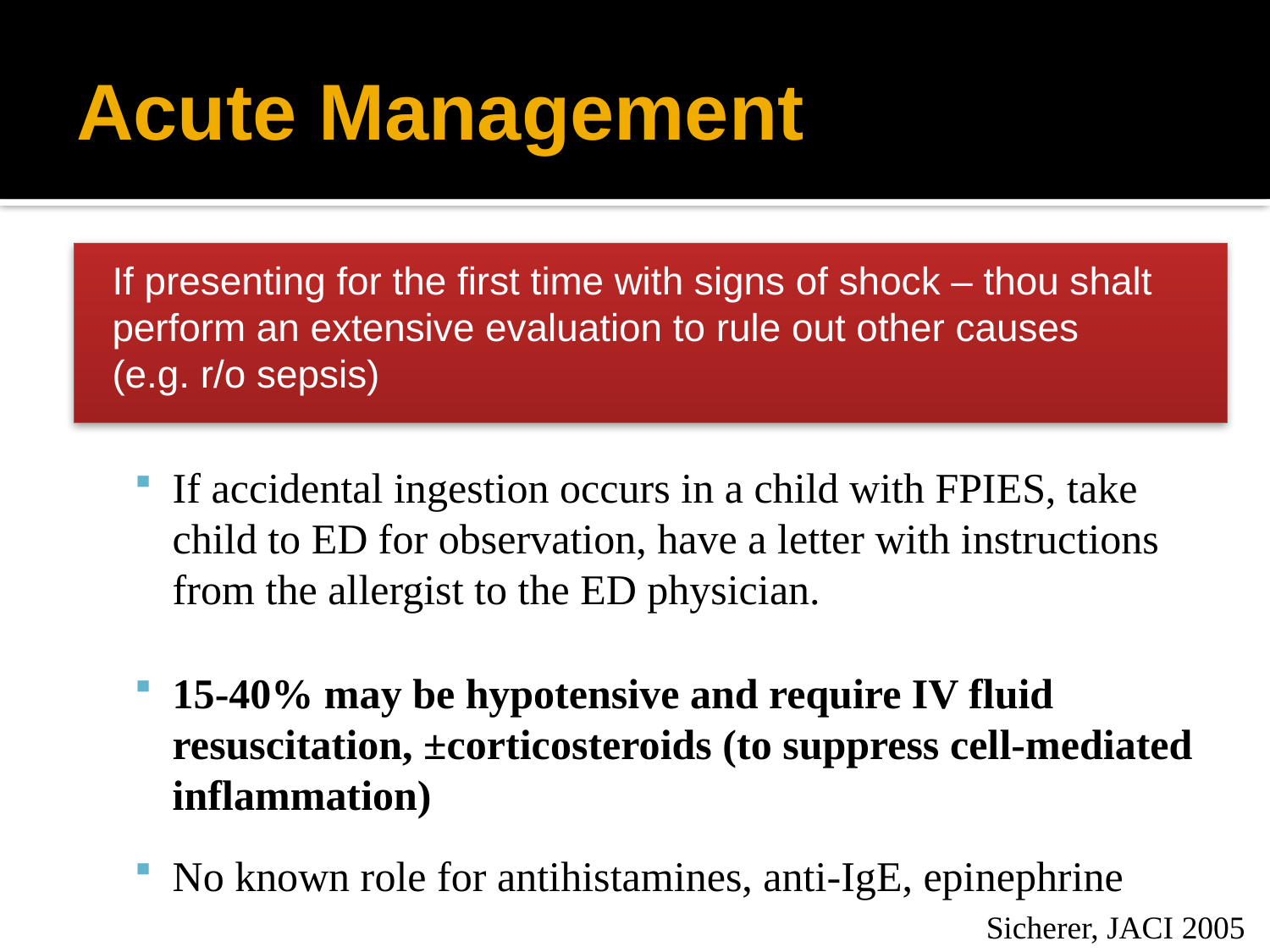

# Acute Management
If presenting for the first time with signs of shock – thou shalt perform an extensive evaluation to rule out other causes
(e.g. r/o sepsis)

If accidental ingestion occurs in a child with FPIES, take child to ED for observation, have a letter with instructions from the allergist to the ED physician.

15-40% may be hypotensive and require IV fluid resuscitation, ±corticosteroids (to suppress cell-mediated inflammation)

No known role for antihistamines, anti-IgE, epinephrine
Sicherer, JACI 2005